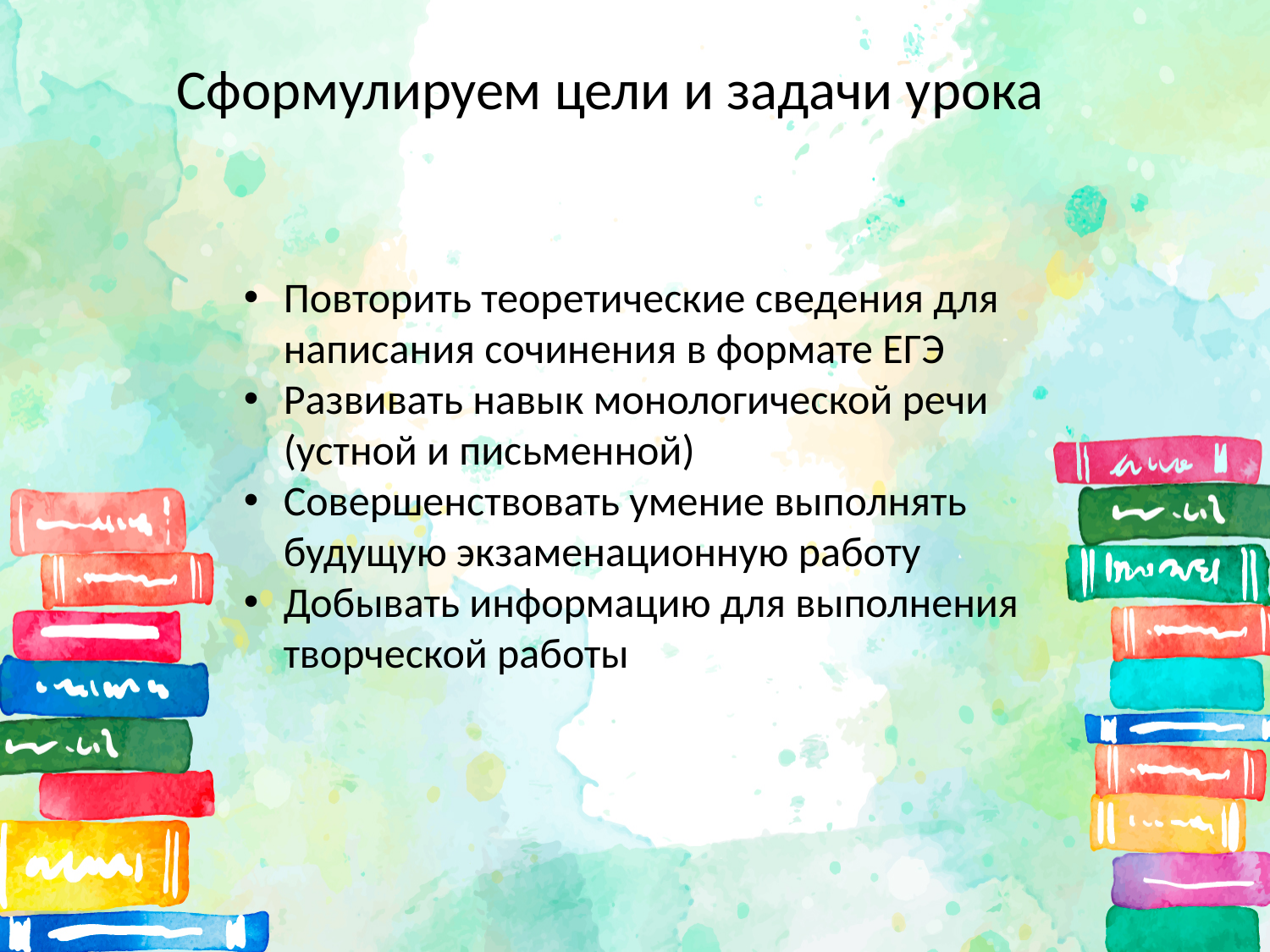

# Сформулируем цели и задачи урока
Повторить теоретические сведения для написания сочинения в формате ЕГЭ
Развивать навык монологической речи (устной и письменной)
Совершенствовать умение выполнять будущую экзаменационную работу
Добывать информацию для выполнения творческой работы